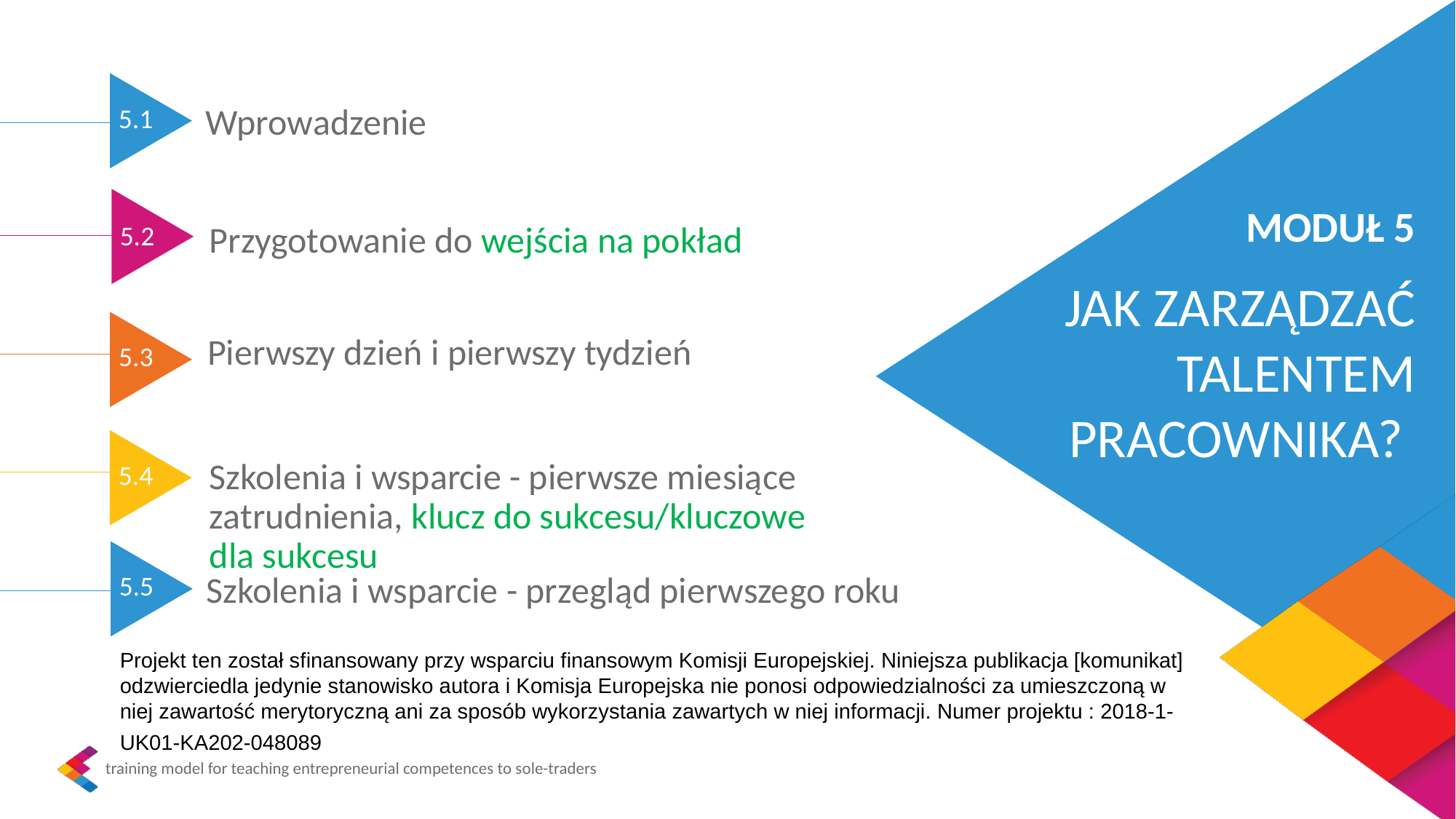

Wprowadzenie
5.1

MODUŁ 5

JAK ZARZĄDZAĆ TALENTEM PRACOWNIKA?

Przygotowanie do wejścia na pokład
5.2

Pierwszy dzień i pierwszy tydzień
5.3

Szkolenia i wsparcie - pierwsze miesiące zatrudnienia, klucz do sukcesu/kluczowe dla sukcesu
5.4

Szkolenia i wsparcie - przegląd pierwszego roku
5.5

Projekt ten został sfinansowany przy wsparciu finansowym Komisji Europejskiej. Niniejsza publikacja [komunikat] odzwierciedla jedynie stanowisko autora i Komisja Europejska nie ponosi odpowiedzialności za umieszczoną w niej zawartość merytoryczną ani za sposób wykorzystania zawartych w niej informacji. Numer projektu : 2018-1-UK01-KA202-048089